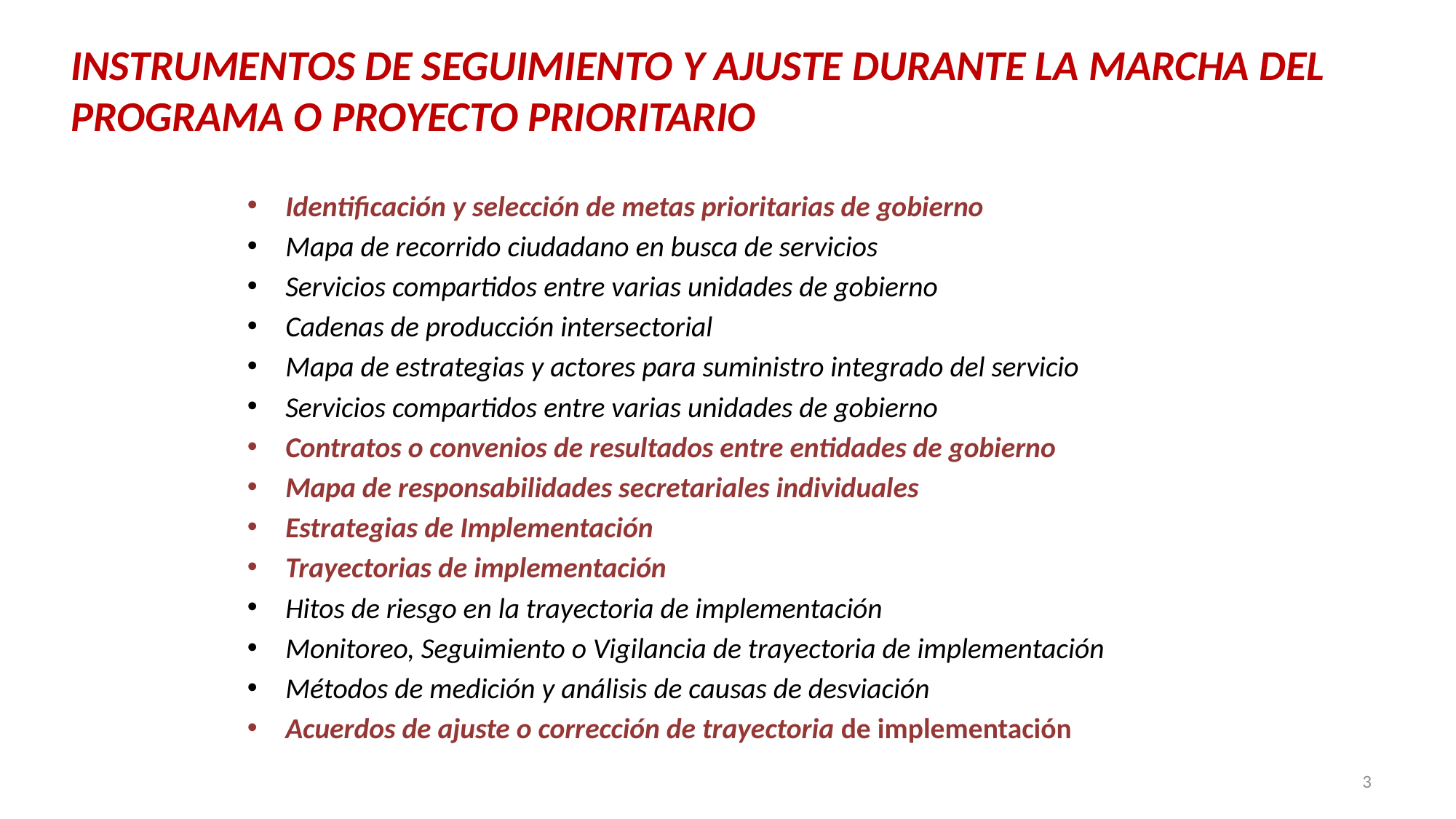

# INSTRUMENTOS DE SEGUIMIENTO Y AJUSTE DURANTE LA MARCHA DEL PROGRAMA O PROYECTO PRIORITARIO
Identificación y selección de metas prioritarias de gobierno
Mapa de recorrido ciudadano en busca de servicios
Servicios compartidos entre varias unidades de gobierno
Cadenas de producción intersectorial
Mapa de estrategias y actores para suministro integrado del servicio
Servicios compartidos entre varias unidades de gobierno
Contratos o convenios de resultados entre entidades de gobierno
Mapa de responsabilidades secretariales individuales
Estrategias de Implementación
Trayectorias de implementación
Hitos de riesgo en la trayectoria de implementación
Monitoreo, Seguimiento o Vigilancia de trayectoria de implementación
Métodos de medición y análisis de causas de desviación
Acuerdos de ajuste o corrección de trayectoria de implementación

3